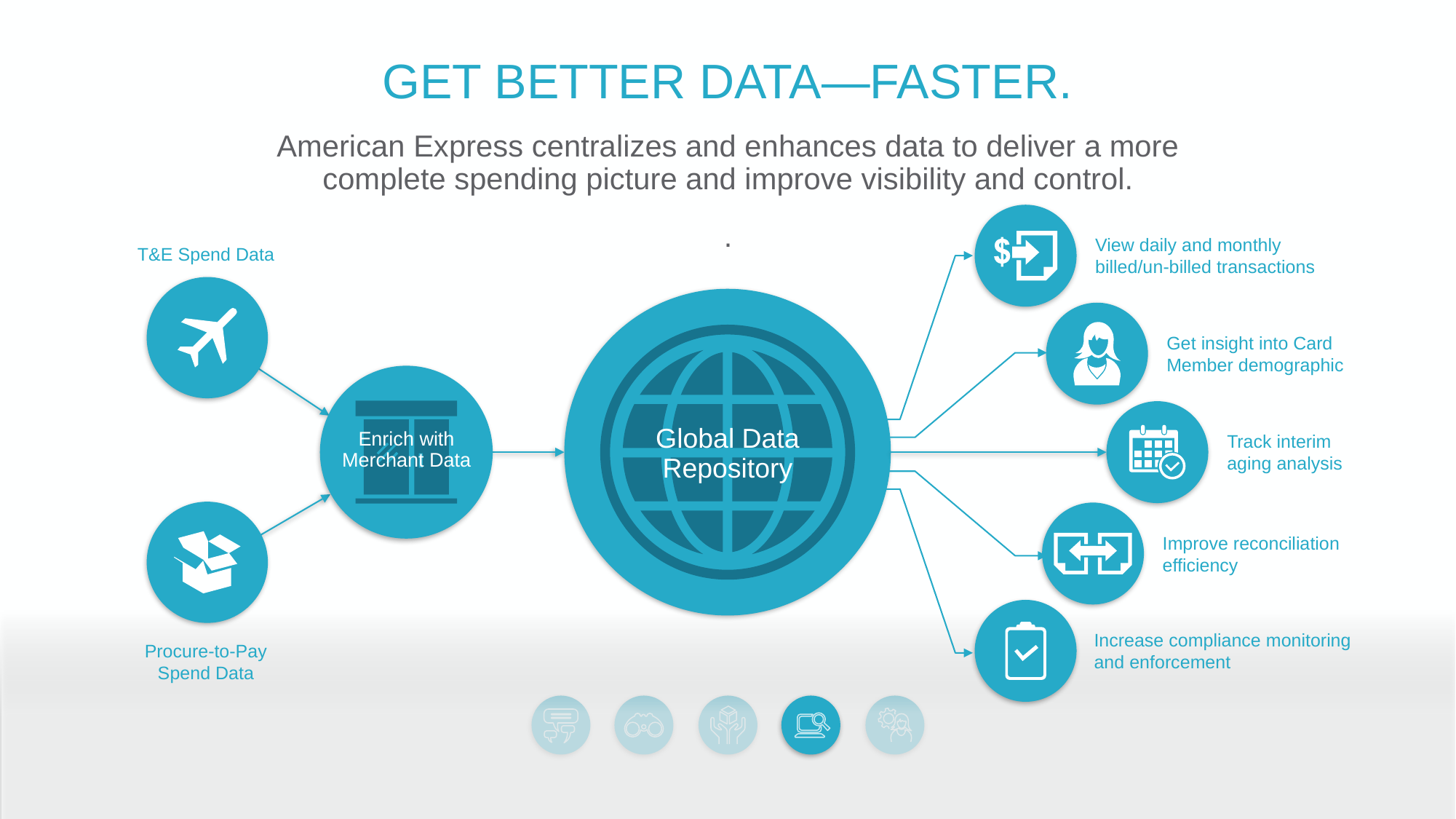

GET BETTER DATA—FASTER.
American Express centralizes and enhances data to deliver a more complete spending picture and improve visibility and control.
.

View daily and monthly billed/un-billed transactions
T&E Spend Data

Get insight into Card Member demographic

Enrich with Merchant Data

Track interim aging analysis
Global Data Repository

Procure-to-Pay
Spend Data

Improve reconciliation efficiency

Increase compliance monitoring and enforcement